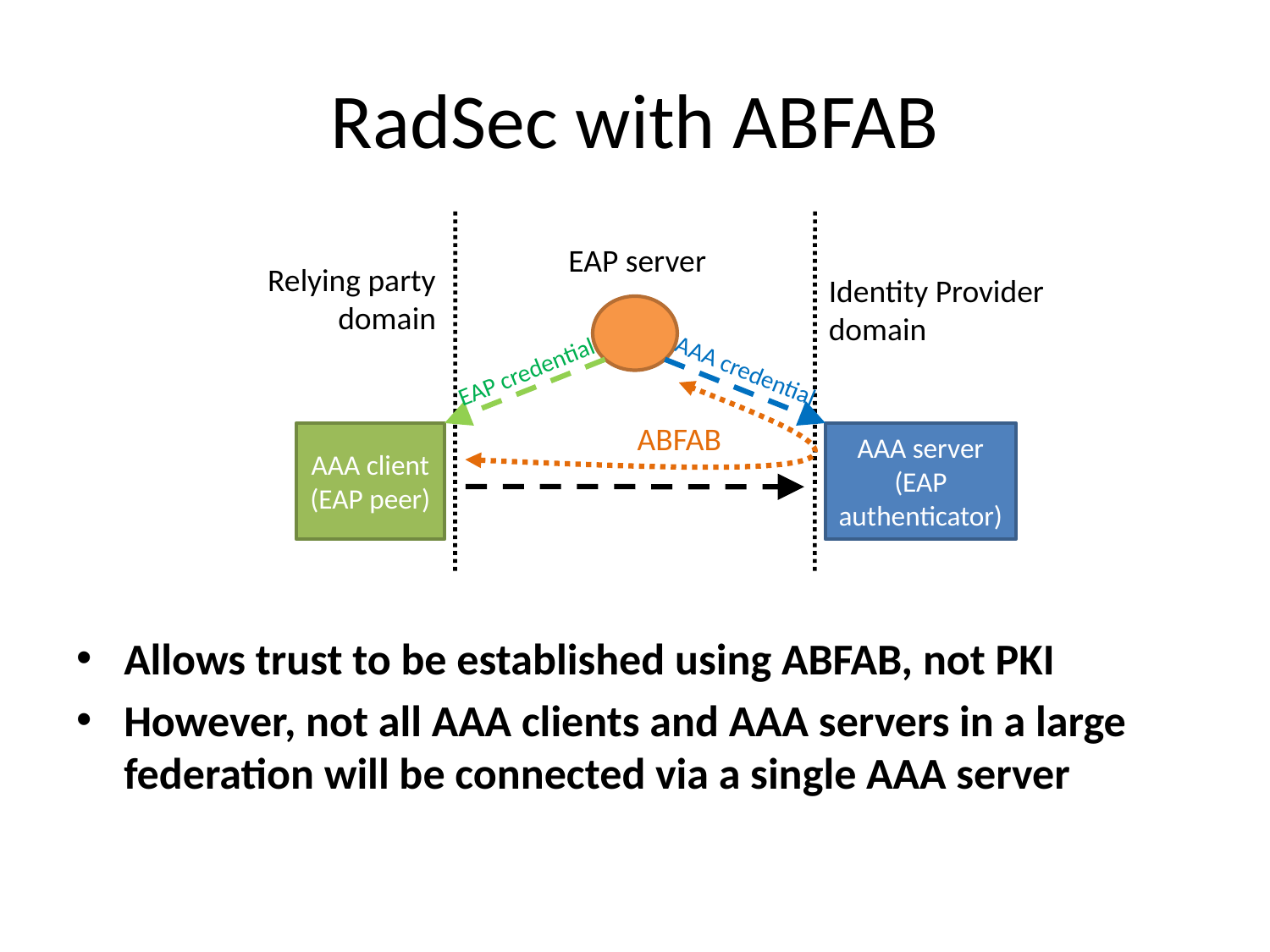

# RadSec with ABFAB
EAP server
Relying party
domain
Identity Provider
domain

AAA credential
EAP credential

ABFAB
AAA client (EAP peer)
AAA server (EAP authenticator)
Allows trust to be established using ABFAB, not PKI
However, not all AAA clients and AAA servers in a large federation will be connected via a single AAA server